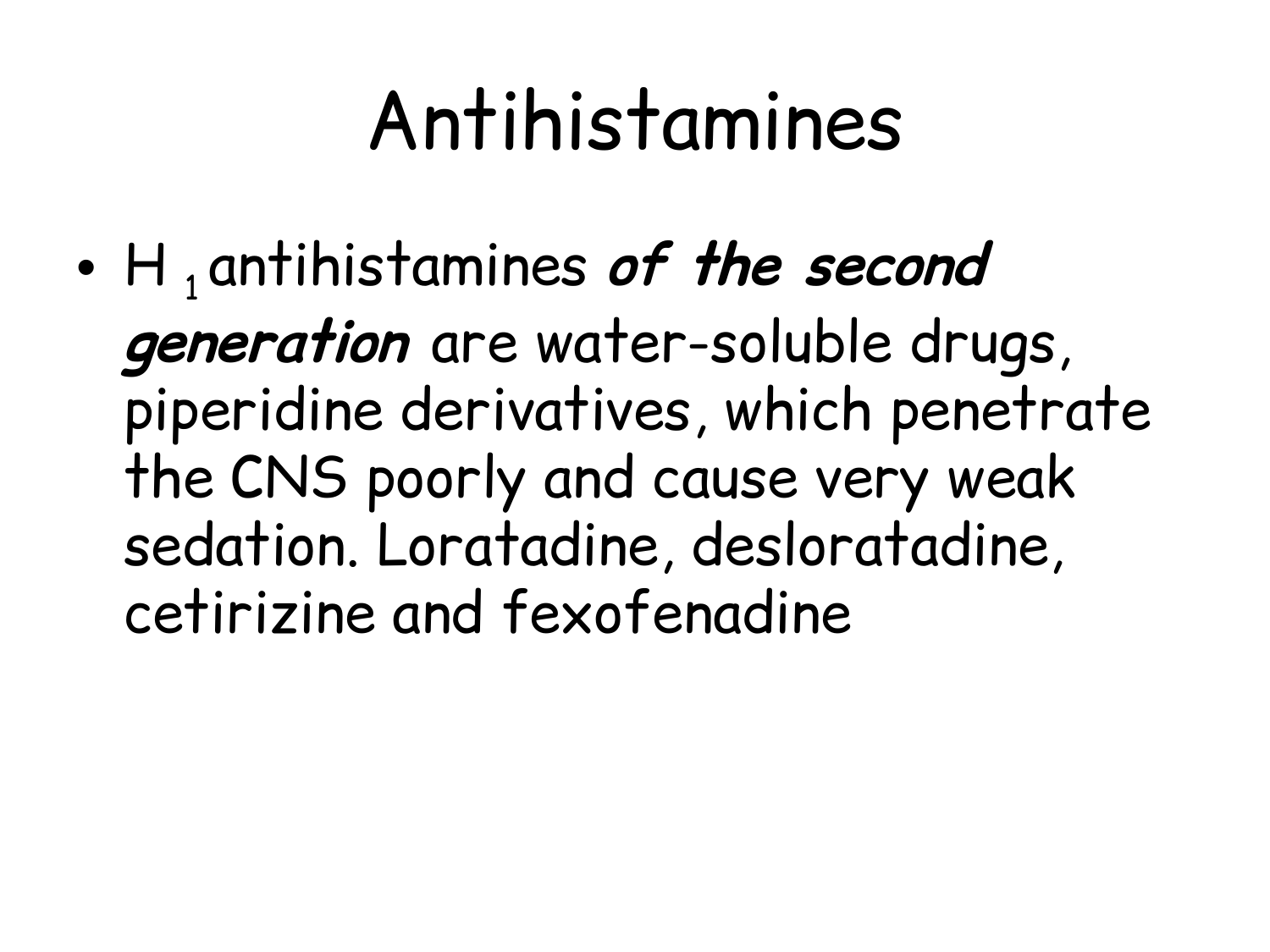

# Antihistamines
H 1 antihistamines of the second generation are water-soluble drugs, piperidine derivatives, which penetrate the CNS poorly and cause very weak sedation. Loratadine, desloratadine, cetirizine and fexofenadine